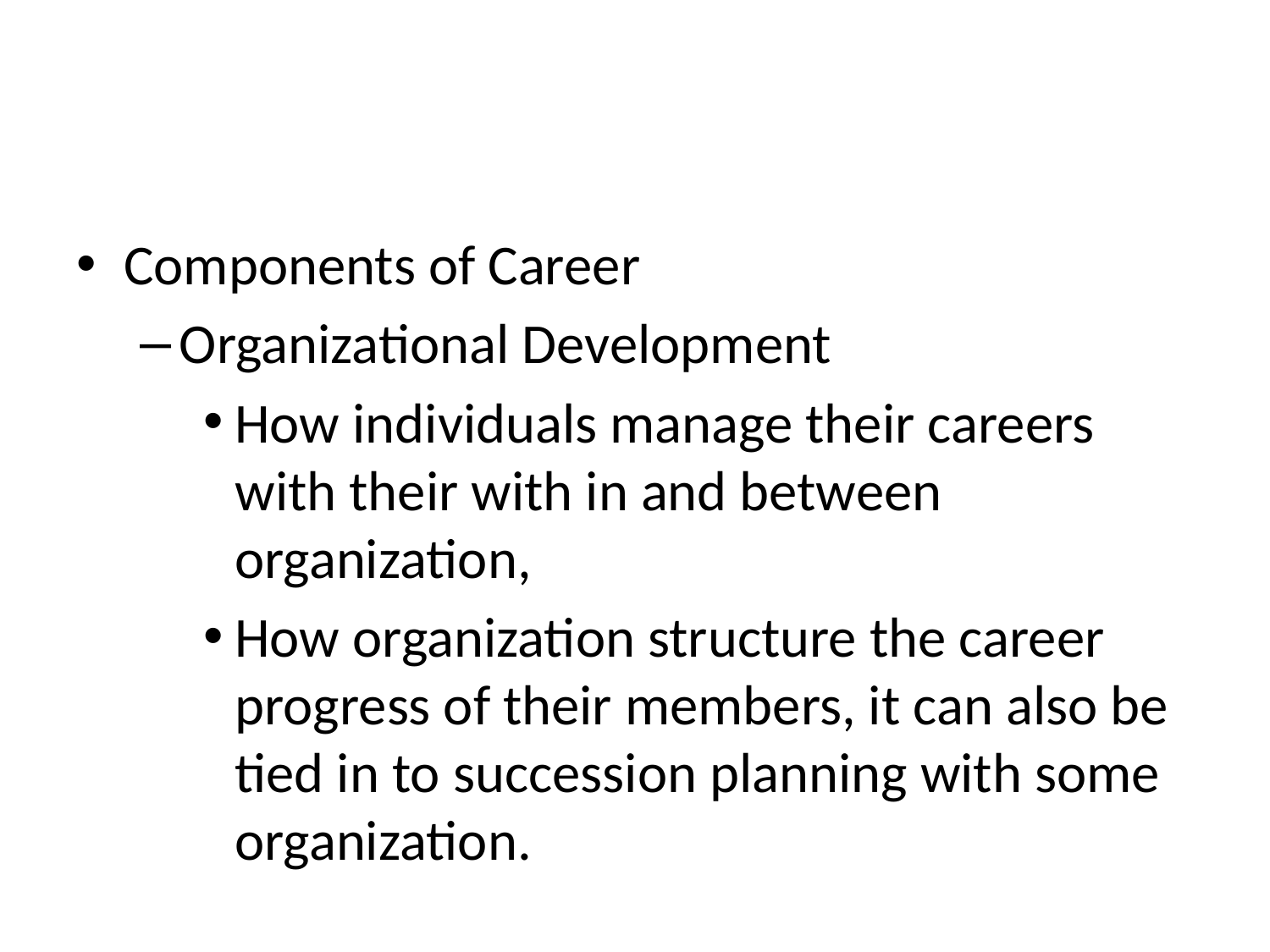

#
Components of Career
Organizational Development
How individuals manage their careers with their with in and between organization,
How organization structure the career progress of their members, it can also be tied in to succession planning with some organization.